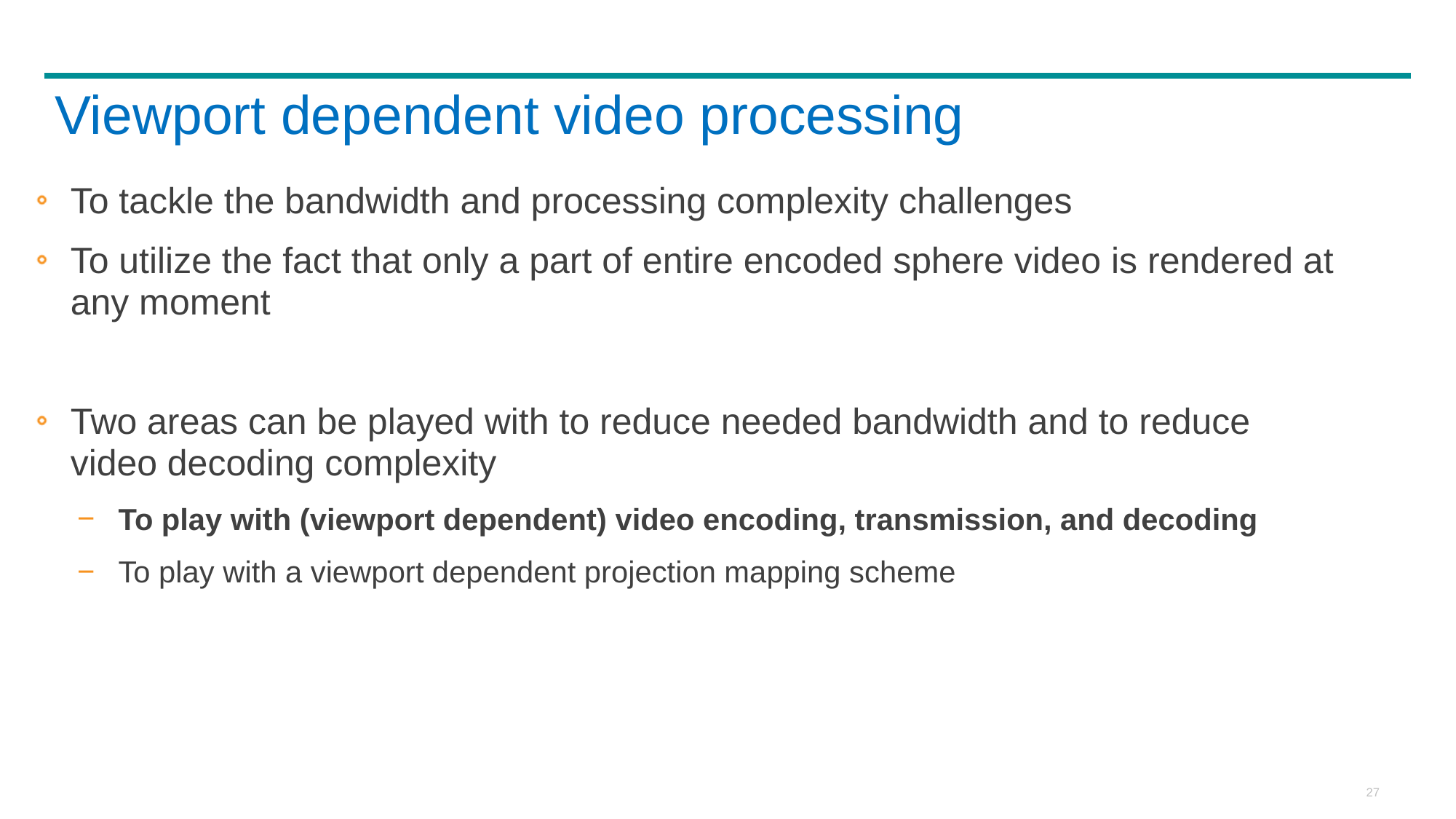

# Viewport dependent video processing
To tackle the bandwidth and processing complexity challenges
To utilize the fact that only a part of entire encoded sphere video is rendered at any moment

Two areas can be played with to reduce needed bandwidth and to reduce video decoding complexity
To play with (viewport dependent) video encoding, transmission, and decoding
To play with a viewport dependent projection mapping scheme